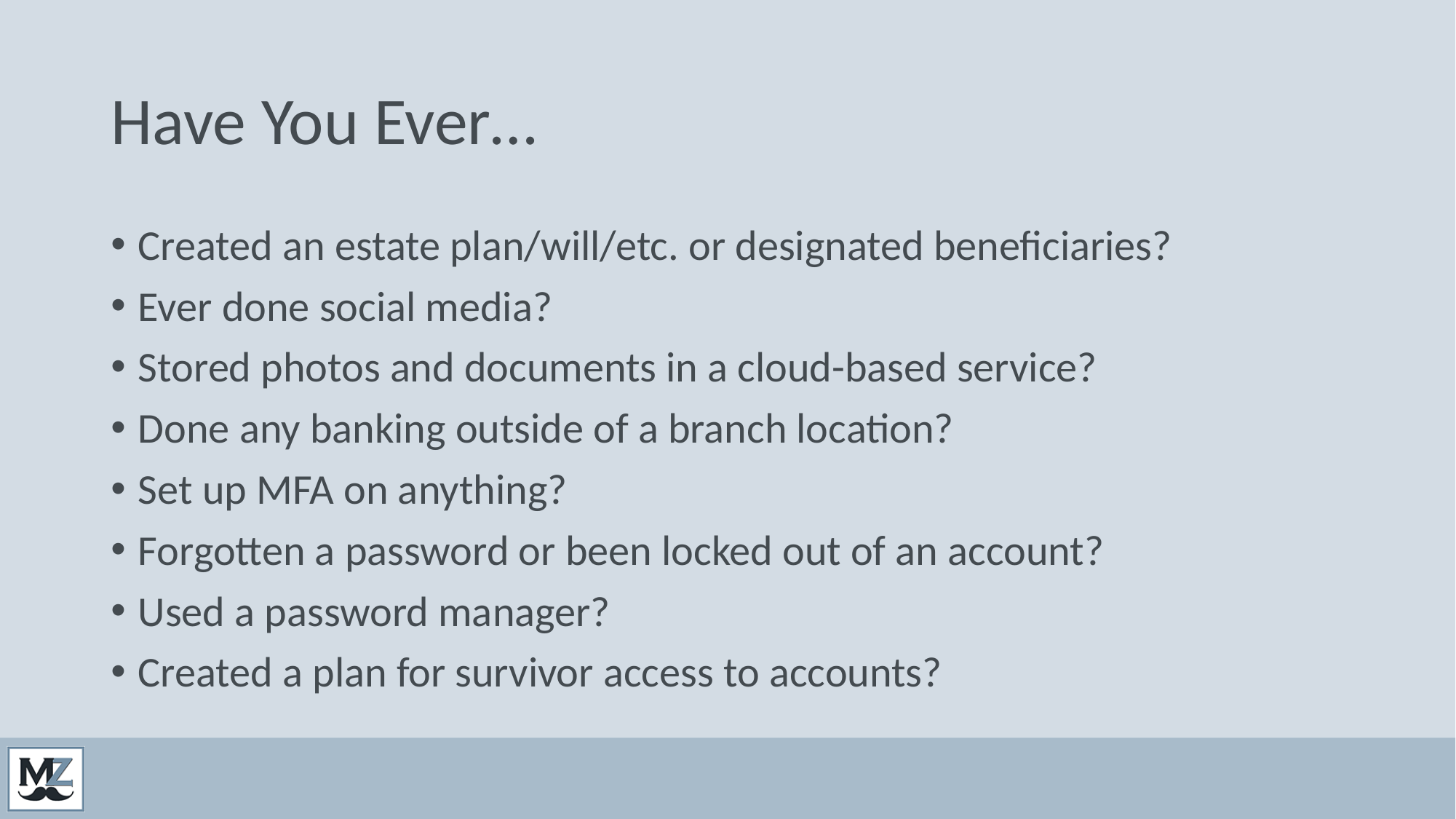

# Have You Ever…
Created an estate plan/will/etc. or designated beneficiaries?
Ever done social media?
Stored photos and documents in a cloud-based service?
Done any banking outside of a branch location?
Set up MFA on anything?
Forgotten a password or been locked out of an account?
Used a password manager?
Created a plan for survivor access to accounts?